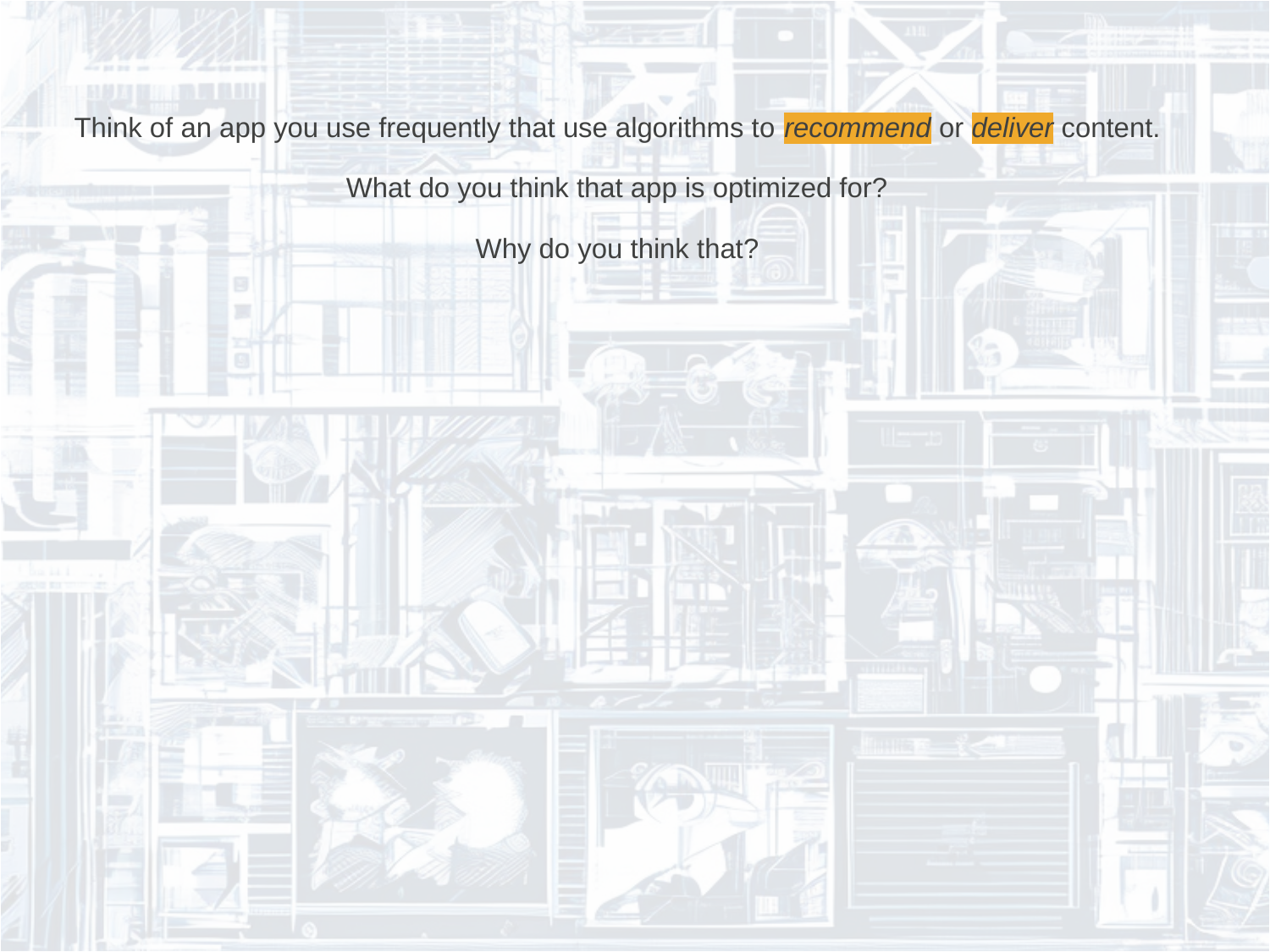

Think of an app you use frequently that use algorithms to recommend or deliver content.
What do you think that app is optimized for?
Why do you think that?